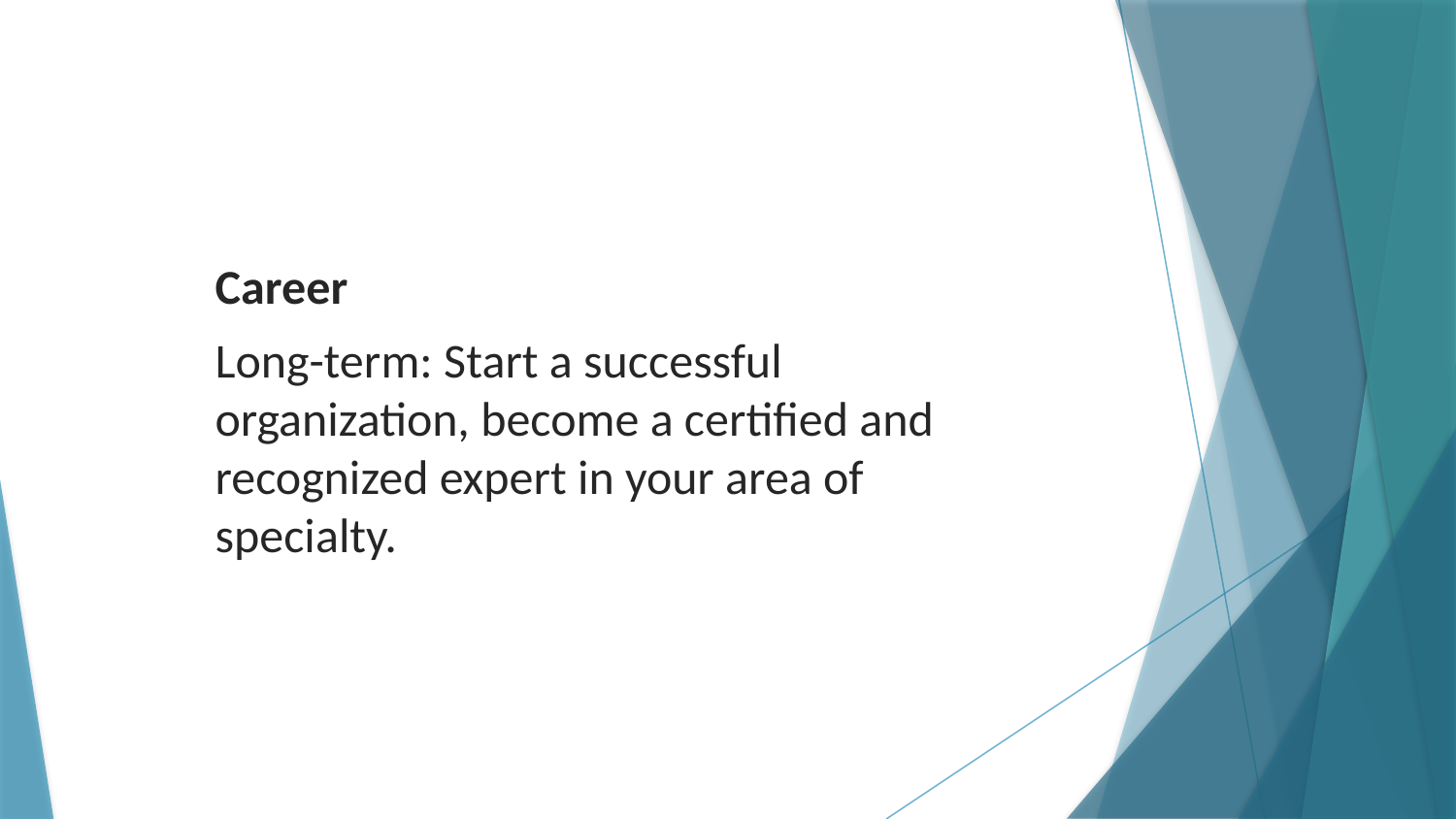

Career
Long-term: Start a successful organization, become a certified and recognized expert in your area of specialty.